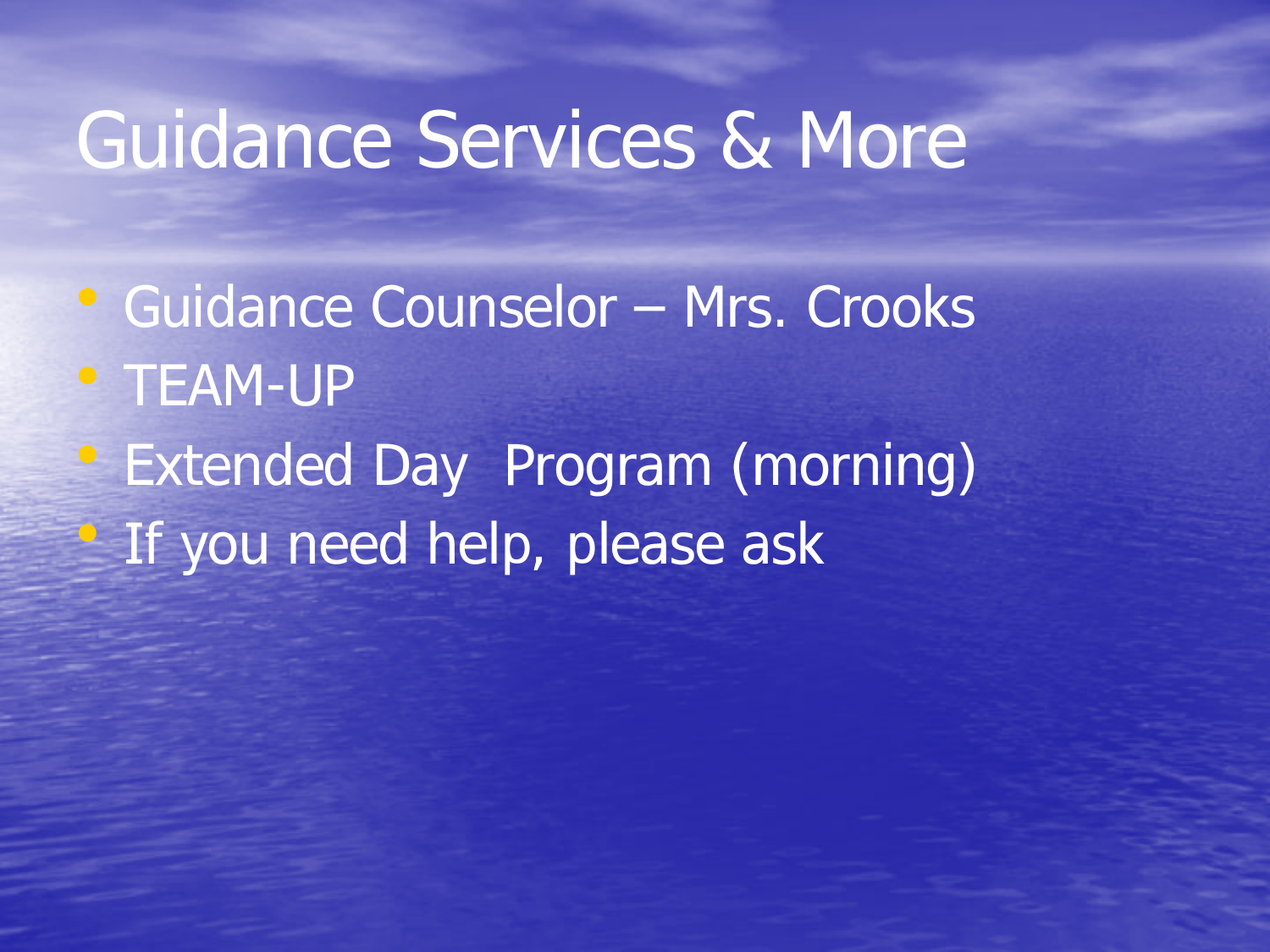

# Guidance Services & More
Guidance Counselor – Mrs. Crooks
TEAM-UP
Extended Day  Program (morning)
If you need help, please ask